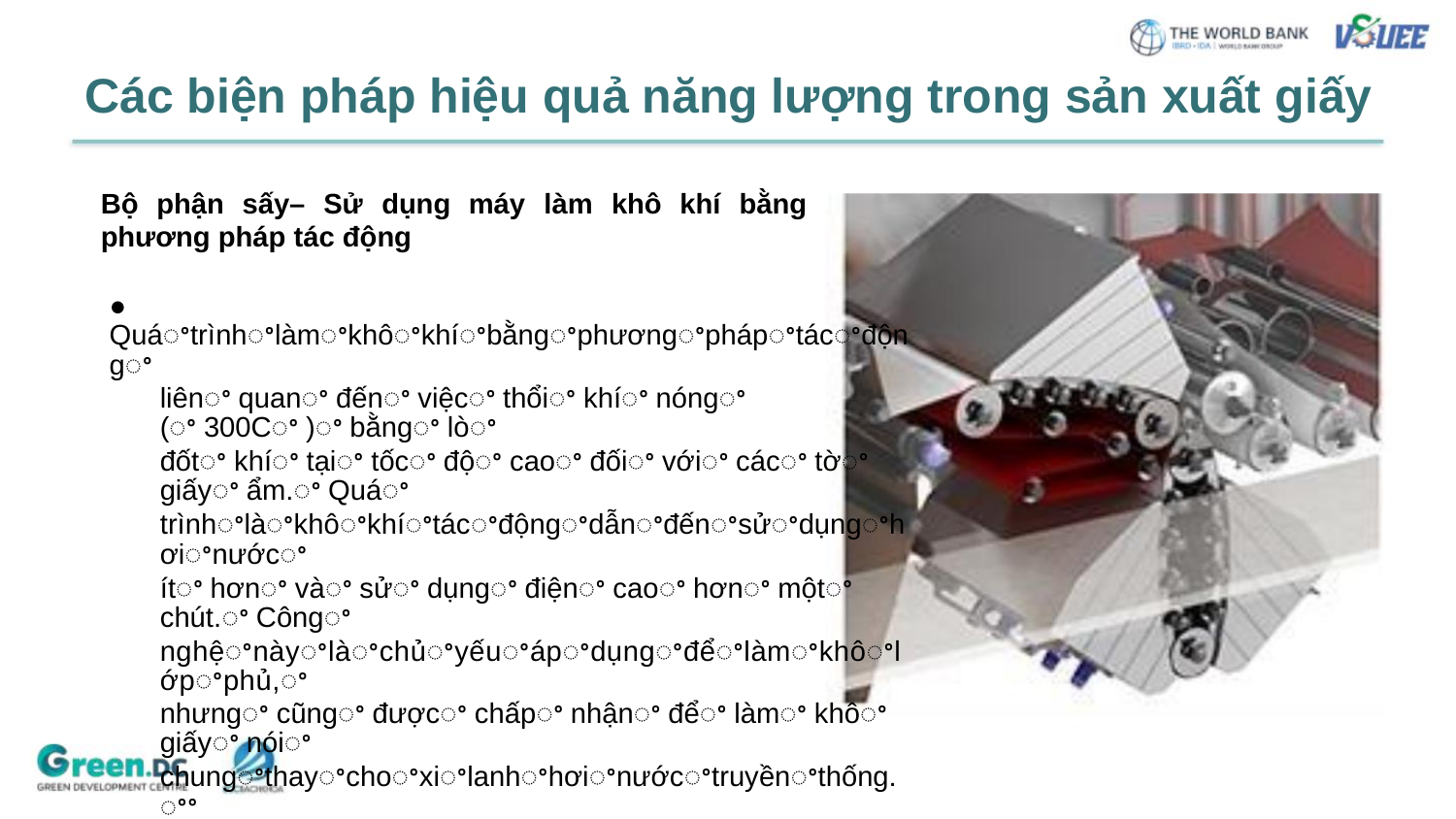

Các biện pháp hiệu quả năng lượng trong sản xuất giấy
Bộ phận sấy– Sử dụng máy làm khô khí bằng
phương pháp tác động
● Quáꢀtrìnhꢀlàmꢀkhôꢀkhíꢀbằngꢀphươngꢀphápꢀtácꢀđộngꢀ
liênꢀ quanꢀ đếnꢀ việcꢀ thổiꢀ khíꢀ nóngꢀ (ꢀ 300Cꢀ )ꢀ bằngꢀ lòꢀ
đốtꢀ khíꢀ tạiꢀ tốcꢀ độꢀ caoꢀ đốiꢀ vớiꢀ cácꢀ tờꢀ giấyꢀ ẩm.ꢀ Quáꢀ
trìnhꢀlàꢀkhôꢀkhíꢀtácꢀđộngꢀdẫnꢀđếnꢀsửꢀdụngꢀhơiꢀnướcꢀ
ítꢀ hơnꢀ vàꢀ sửꢀ dụngꢀ điệnꢀ caoꢀ hơnꢀ mộtꢀ chút.ꢀ Côngꢀ
nghệꢀnàyꢀlàꢀchủꢀyếuꢀápꢀdụngꢀđểꢀlàmꢀkhôꢀlớpꢀphủ,ꢀ
nhưngꢀ cũngꢀ đượcꢀ chấpꢀ nhậnꢀ đểꢀ làmꢀ khôꢀ giấyꢀ nóiꢀ
chungꢀthayꢀchoꢀxiꢀlanhꢀhơiꢀnướcꢀtruyềnꢀthống.ꢀꢀ
● Thựcꢀ tếꢀ choꢀ thấyꢀ biệnꢀ phápꢀ nàyꢀ liênꢀ quanꢀ đếnꢀ sựꢀ
cânꢀ bằngꢀ giữaꢀ việcꢀ sửꢀ dụngꢀ năngꢀ lượngꢀ nhiệtꢀ vàꢀ
điện,ꢀvàꢀmứcꢀđộꢀcânꢀbằngꢀnàyꢀcóꢀthểꢀthayꢀđổiꢀthôngꢀ
quaꢀcàiꢀđặt,ꢀcầnꢀxácꢀđịnhꢀnăngꢀlượngꢀtiếtꢀkiệmꢀtrênꢀ
cơꢀsởꢀtheoꢀtừngꢀcơꢀsở.